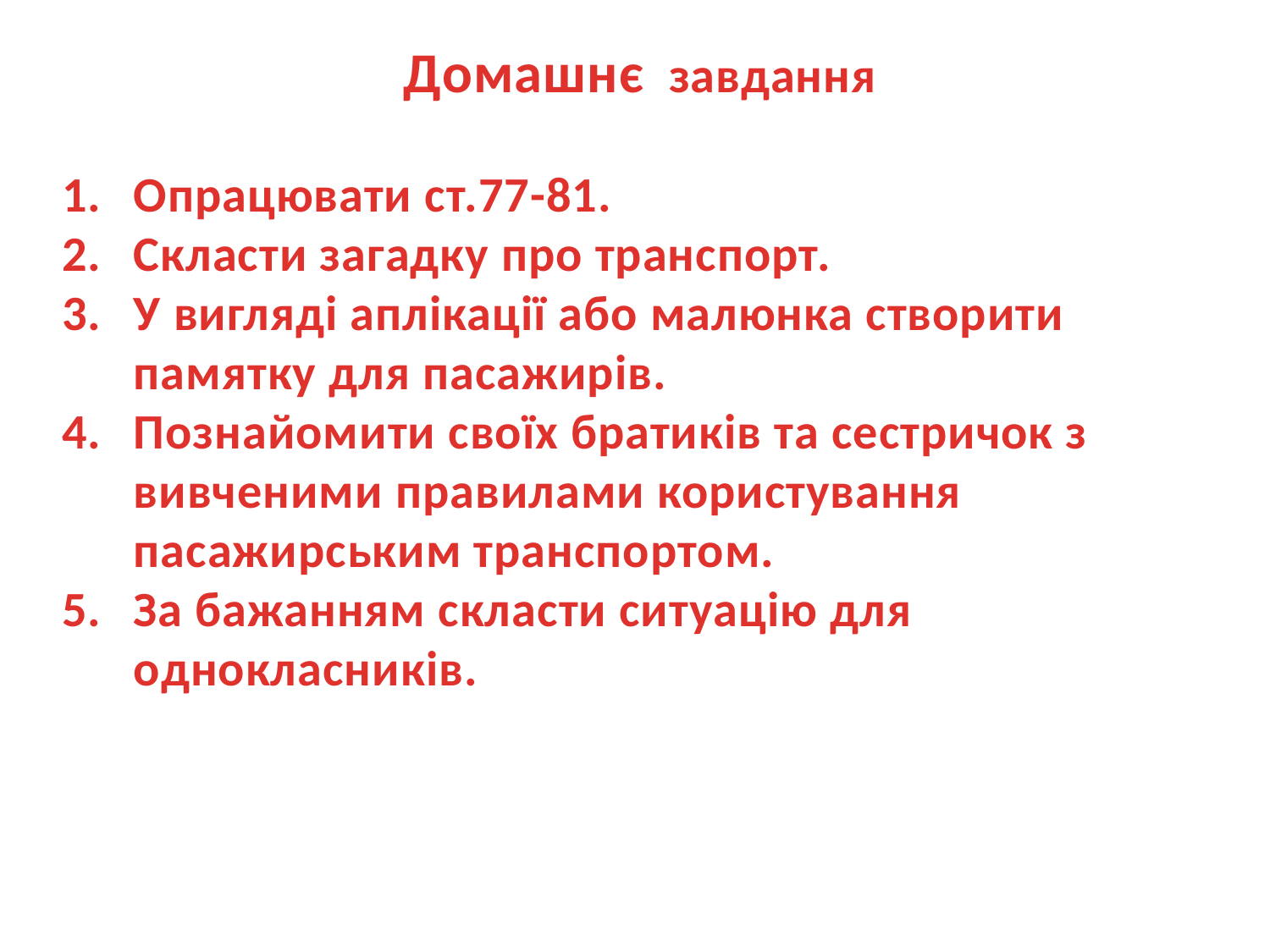

Домашнє  завдання

Опрацювати ст.77-81.
Скласти загадку про транспорт.
У вигляді аплікації або малюнка створити памятку для пасажирів.
Познайомити своїх братиків та сестричок з вивченими правилами користування пасажирським транспортом.
За бажанням скласти ситуацію для однокласників.